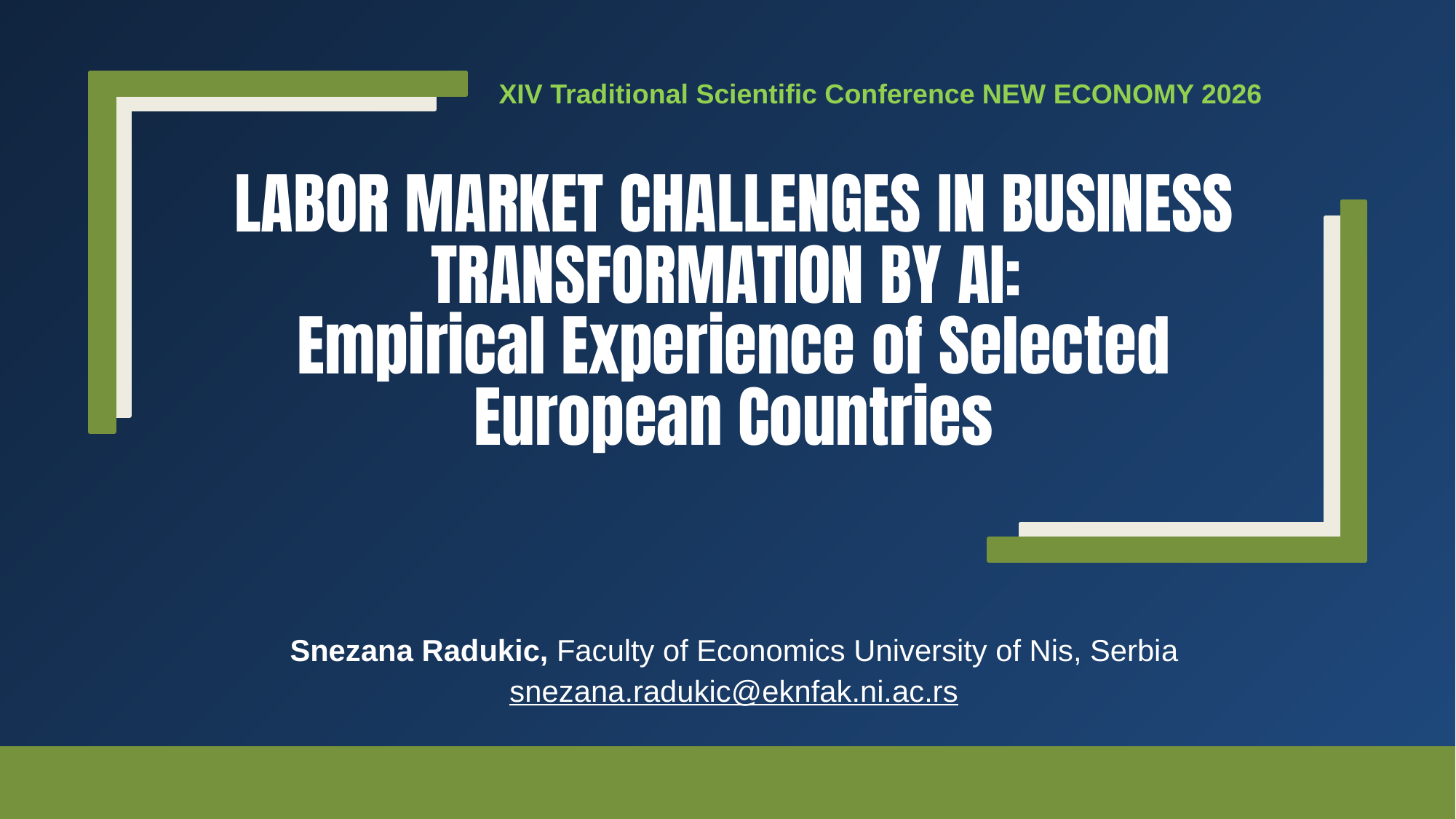

XIV Traditional Scientific Conference NEW ECONOMY 2026
# LABOR MARKET CHALLENGES IN BUSINESS TRANSFORMATION BY AI: Empirical Experience of Selected European Countries

Snezana Radukic, Faculty of Economics University of Nis, Serbia
snezana.radukic@eknfak.ni.ac.rs